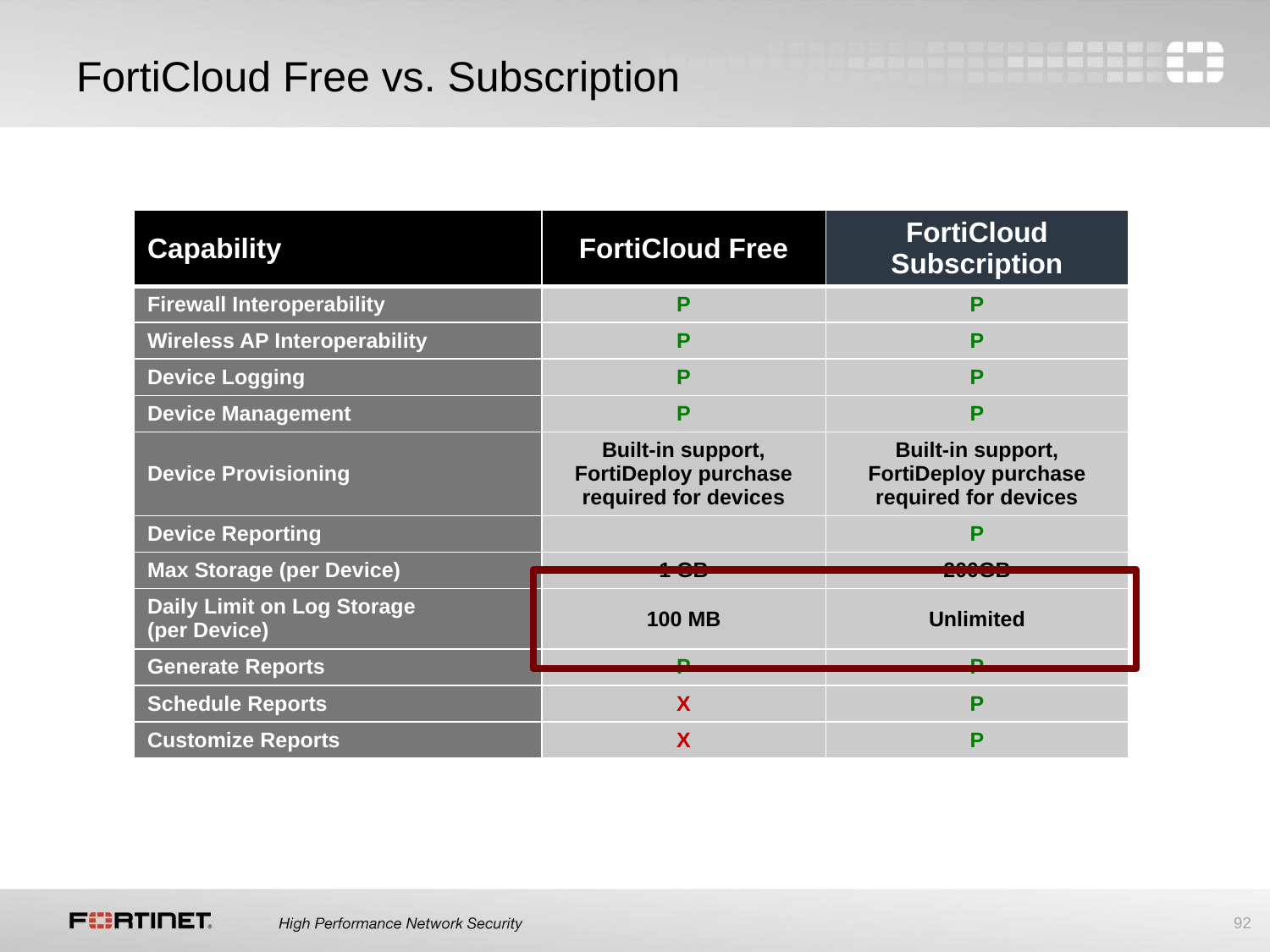

# FortiCloud Free vs. Subscription
| Capability | FortiCloud Free | FortiCloud Subscription |
| --- | --- | --- |
| Firewall Interoperability | P | P |
| Wireless AP Interoperability | P | P |
| Device Logging | P | P |
| Device Management | P | P |
| Device Provisioning | Built-in support, FortiDeploy purchase required for devices | Built-in support, FortiDeploy purchase required for devices |
| Device Reporting |  | P |
| Max Storage (per Device) | 1 GB | 200GB |
| Daily Limit on Log Storage (per Device) | 100 MB | Unlimited |
| Generate Reports | P | P |
| Schedule Reports | X | P |
| Customize Reports | X | P |